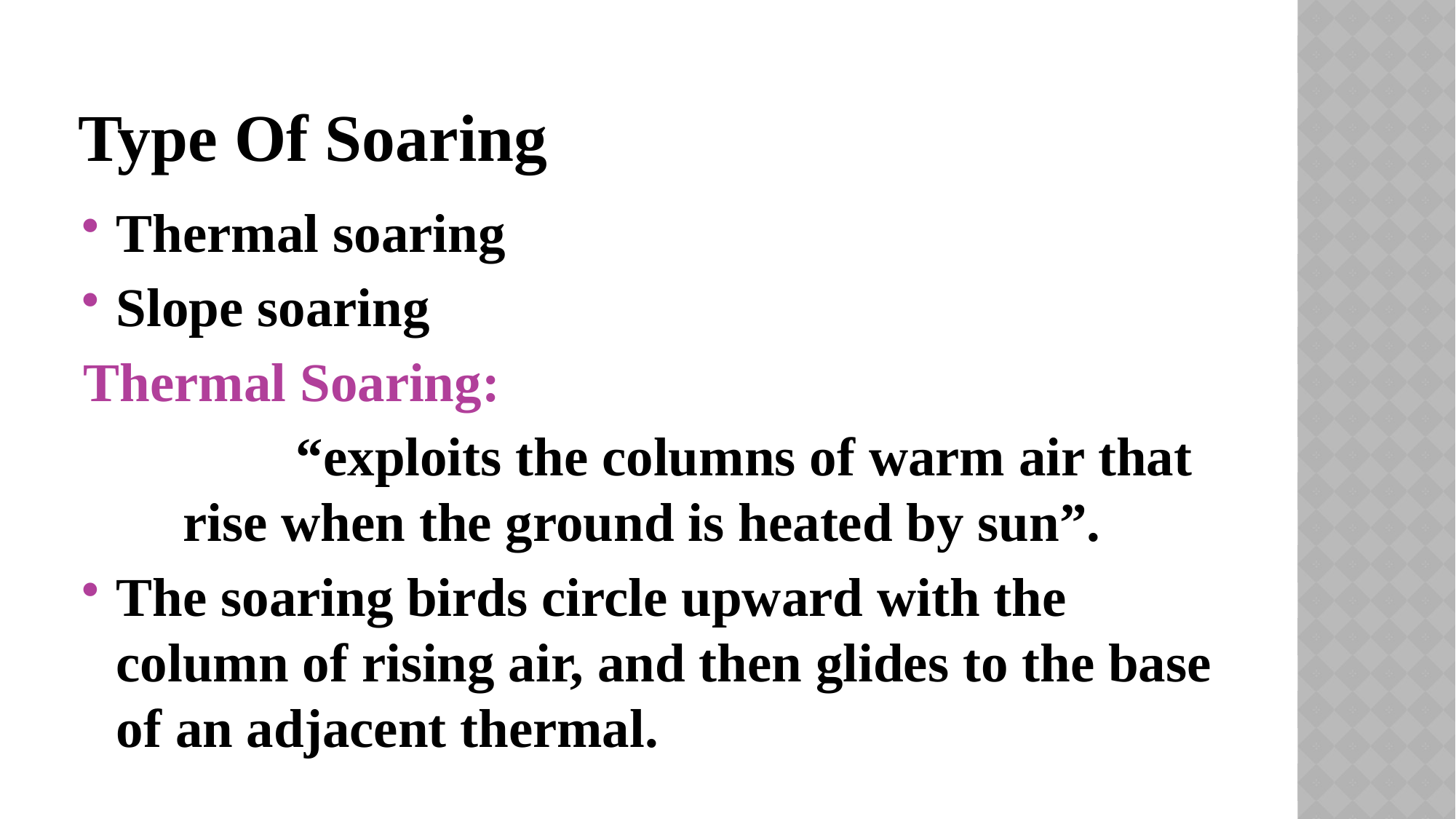

# Type Of Soaring
Thermal soaring
Slope soaring
Thermal Soaring:
              “exploits the columns of warm air that rise when the ground is heated by sun”.
The soaring birds circle upward with the column of rising air, and then glides to the base of an adjacent thermal.